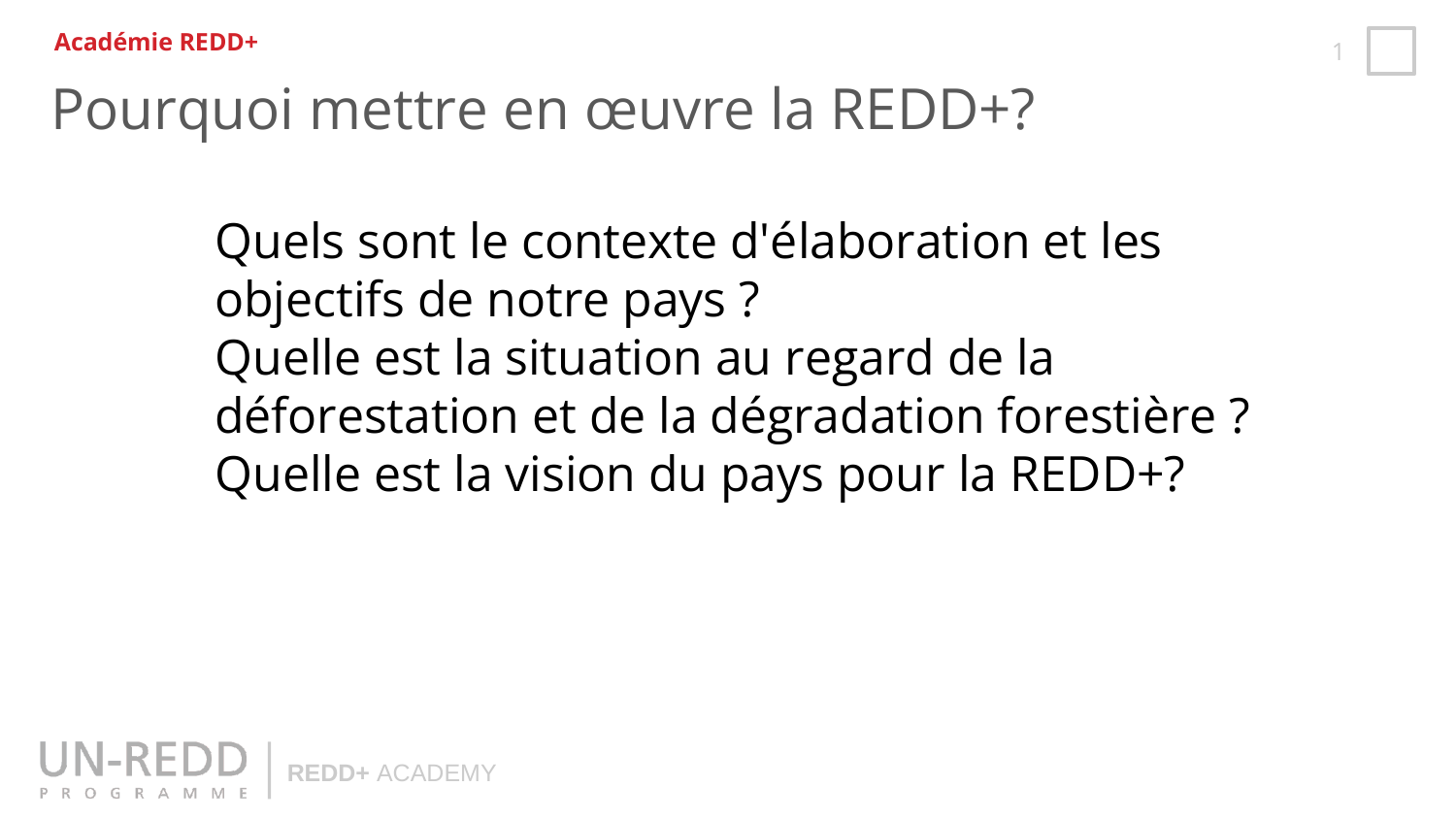

Académie REDD+
Pourquoi mettre en œuvre la REDD+?
Quels sont le contexte d'élaboration et les objectifs de notre pays ?
Quelle est la situation au regard de la déforestation et de la dégradation forestière ?
Quelle est la vision du pays pour la REDD+?